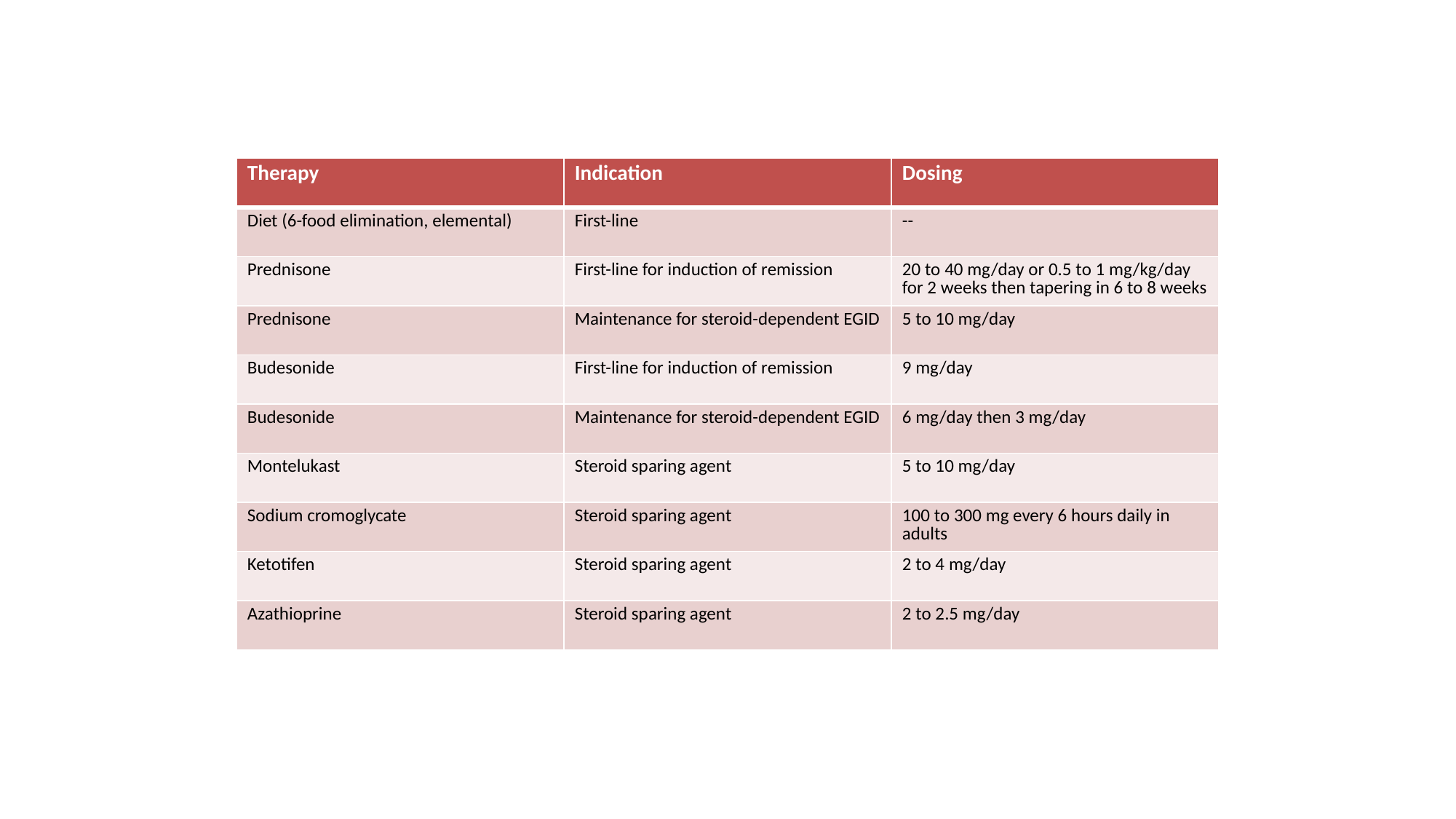

| Therapy | Indication | Dosing |
| --- | --- | --- |
| Diet (6-food elimination, elemental) | First-line | -- |
| Prednisone | First-line for induction of remission | 20 to 40 mg/day or 0.5 to 1 mg/kg/day for 2 weeks then tapering in 6 to 8 weeks |
| Prednisone | Maintenance for steroid-dependent EGID | 5 to 10 mg/day |
| Budesonide | First-line for induction of remission | 9 mg/day |
| Budesonide | Maintenance for steroid-dependent EGID | 6 mg/day then 3 mg/day |
| Montelukast | Steroid sparing agent | 5 to 10 mg/day |
| Sodium cromoglycate | Steroid sparing agent | 100 to 300 mg every 6 hours daily in adults |
| Ketotifen | Steroid sparing agent | 2 to 4 mg/day |
| Azathioprine | Steroid sparing agent | 2 to 2.5 mg/day |